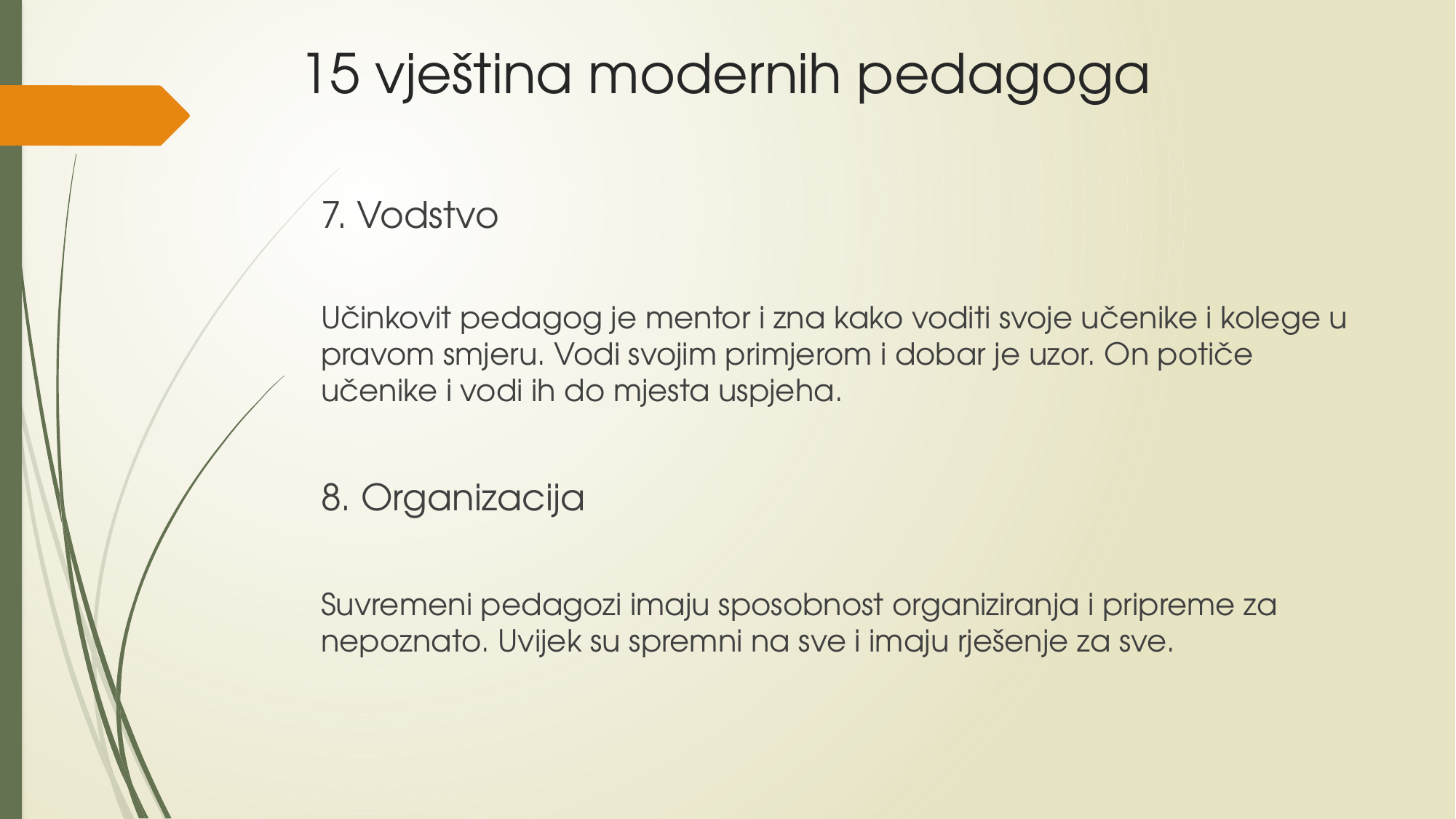

# 15 vještina modernih pedagoga
7. Vodstvo

Učinkovit pedagog je mentor i zna kako voditi svoje učenike i kolege u pravom smjeru. Vodi svojim primjerom i dobar je uzor. On potiče učenike i vodi ih do mjesta uspjeha.

8. Organizacija

Suvremeni pedagozi imaju sposobnost organiziranja i pripreme za nepoznato. Uvijek su spremni na sve i imaju rješenje za sve.